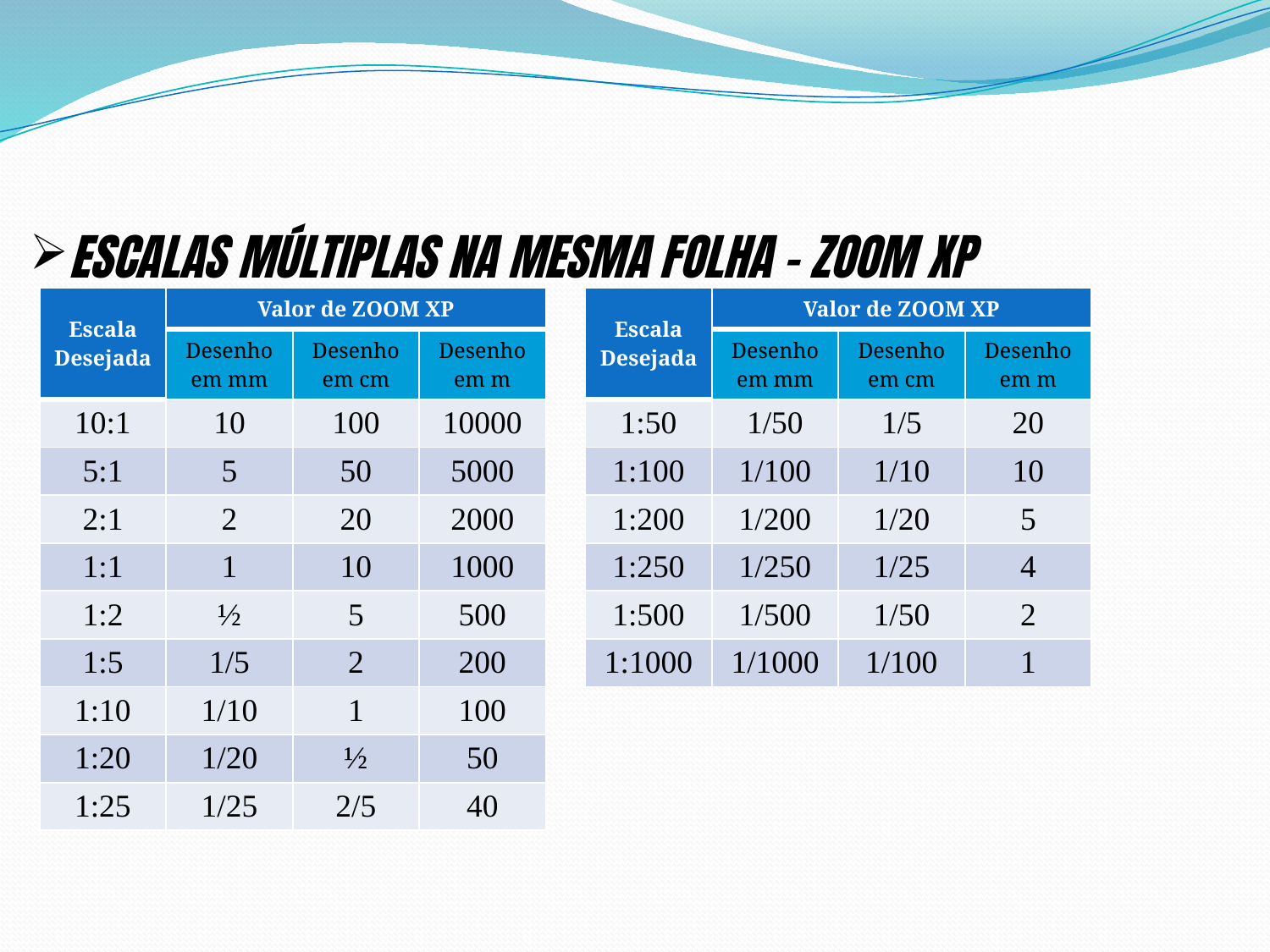

ESCALAS MÚLTIPLAS NA MESMA FOLHA – ZOOM XP
| Escala Desejada | Valor de ZOOM XP |  |  |
| --- | --- | --- | --- |
|  | Desenho em mm | Desenho em cm | Desenho em m |
| 10:1 | 10 | 100 | 10000 |
| 5:1 | 5 | 50 | 5000 |
| 2:1 | 2 | 20 | 2000 |
| 1:1 | 1 | 10 | 1000 |
| 1:2 | ½ | 5 | 500 |
| 1:5 | 1/5 | 2 | 200 |
| 1:10 | 1/10 | 1 | 100 |
| 1:20 | 1/20 | ½ | 50 |
| 1:25 | 1/25 | 2/5 | 40 |
| Escala Desejada | Valor de ZOOM XP |  |  |
| --- | --- | --- | --- |
|  | Desenho em mm | Desenho em cm | Desenho em m |
| 1:50 | 1/50 | 1/5 | 20 |
| 1:100 | 1/100 | 1/10 | 10 |
| 1:200 | 1/200 | 1/20 | 5 |
| 1:250 | 1/250 | 1/25 | 4 |
| 1:500 | 1/500 | 1/50 | 2 |
| 1:1000 | 1/1000 | 1/100 | 1 |